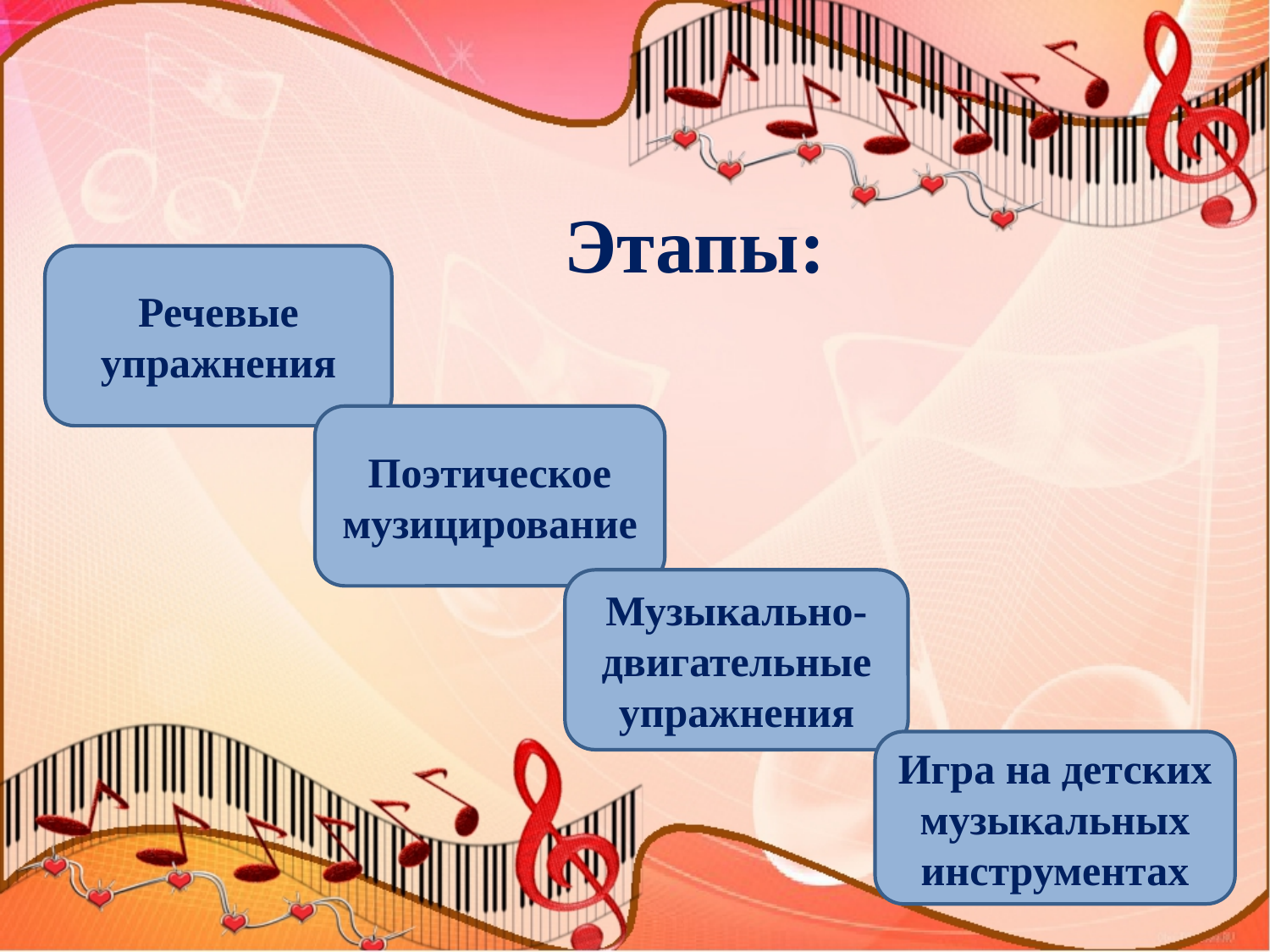

# Этапы:
Речевые упражнения
Поэтическое музицирование
Музыкально-двигательные упражнения
Игра на детских музыкальных инструментах